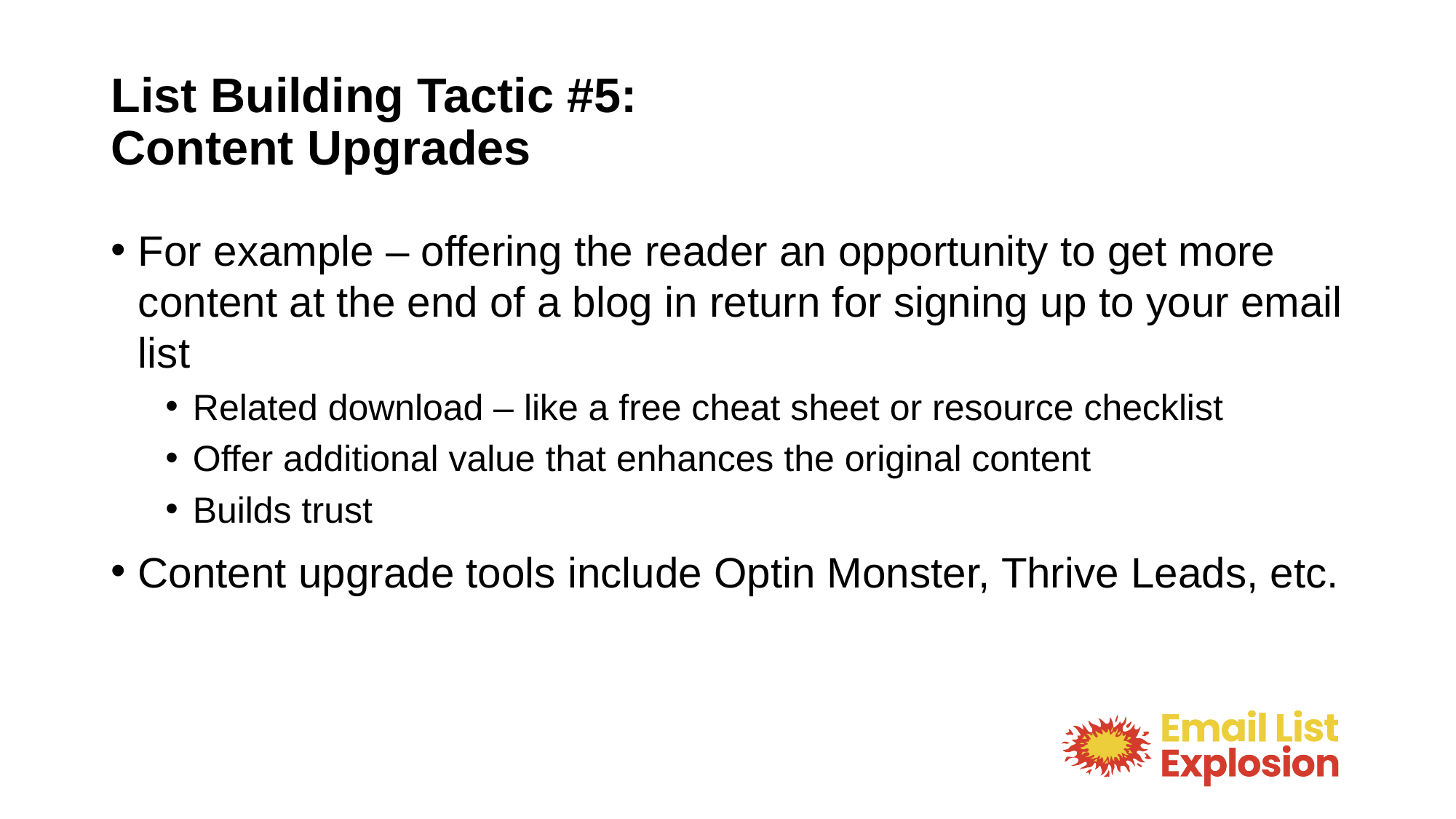

# List Building Tactic #5: Content Upgrades
For example – offering the reader an opportunity to get more content at the end of a blog in return for signing up to your email list
Related download – like a free cheat sheet or resource checklist
Offer additional value that enhances the original content
Builds trust
Content upgrade tools include Optin Monster, Thrive Leads, etc.